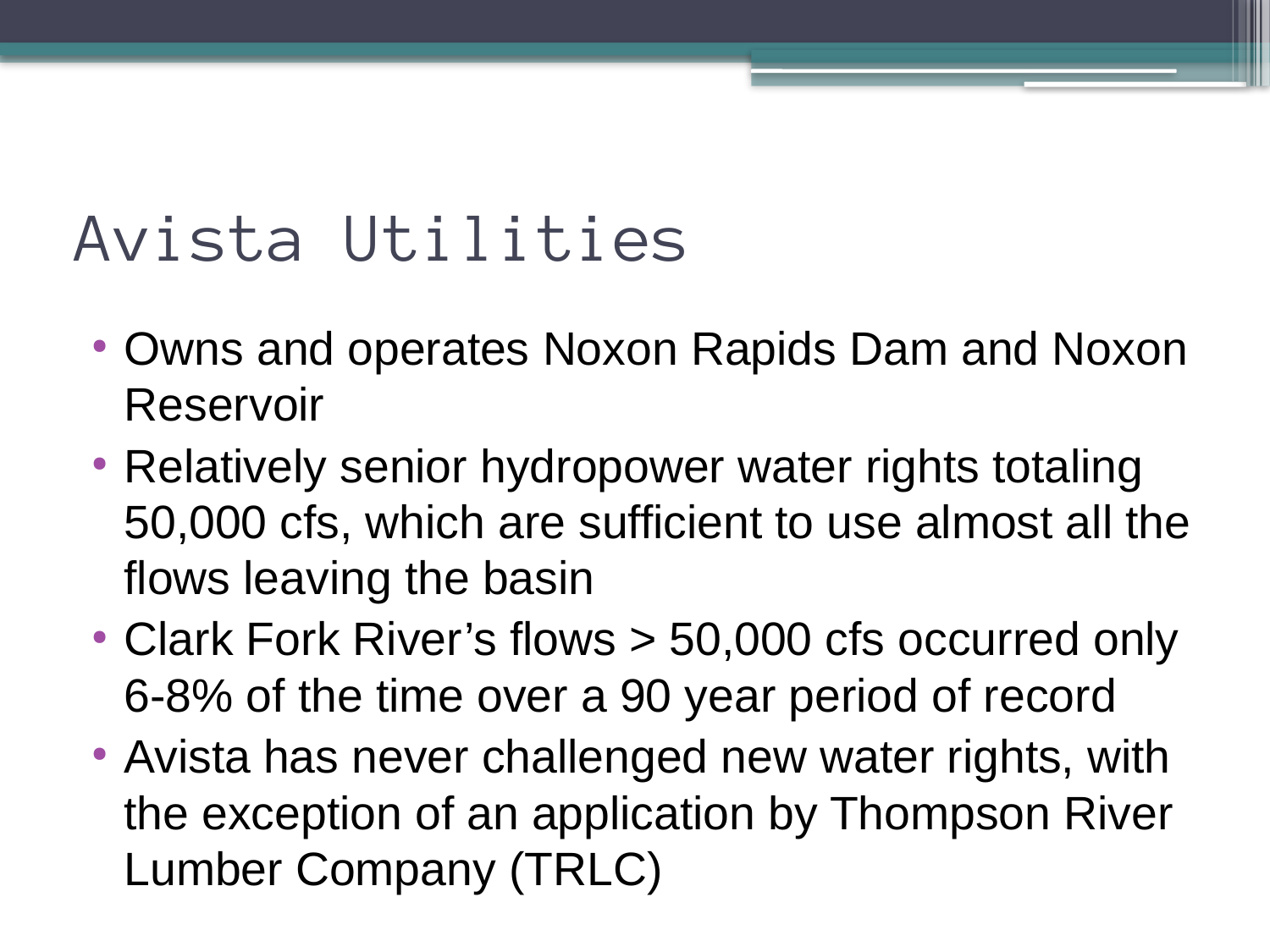

# Avista Utilities
Owns and operates Noxon Rapids Dam and Noxon Reservoir
Relatively senior hydropower water rights totaling 50,000 cfs, which are sufficient to use almost all the flows leaving the basin
Clark Fork River’s flows > 50,000 cfs occurred only 6-8% of the time over a 90 year period of record
Avista has never challenged new water rights, with the exception of an application by Thompson River Lumber Company (TRLC)